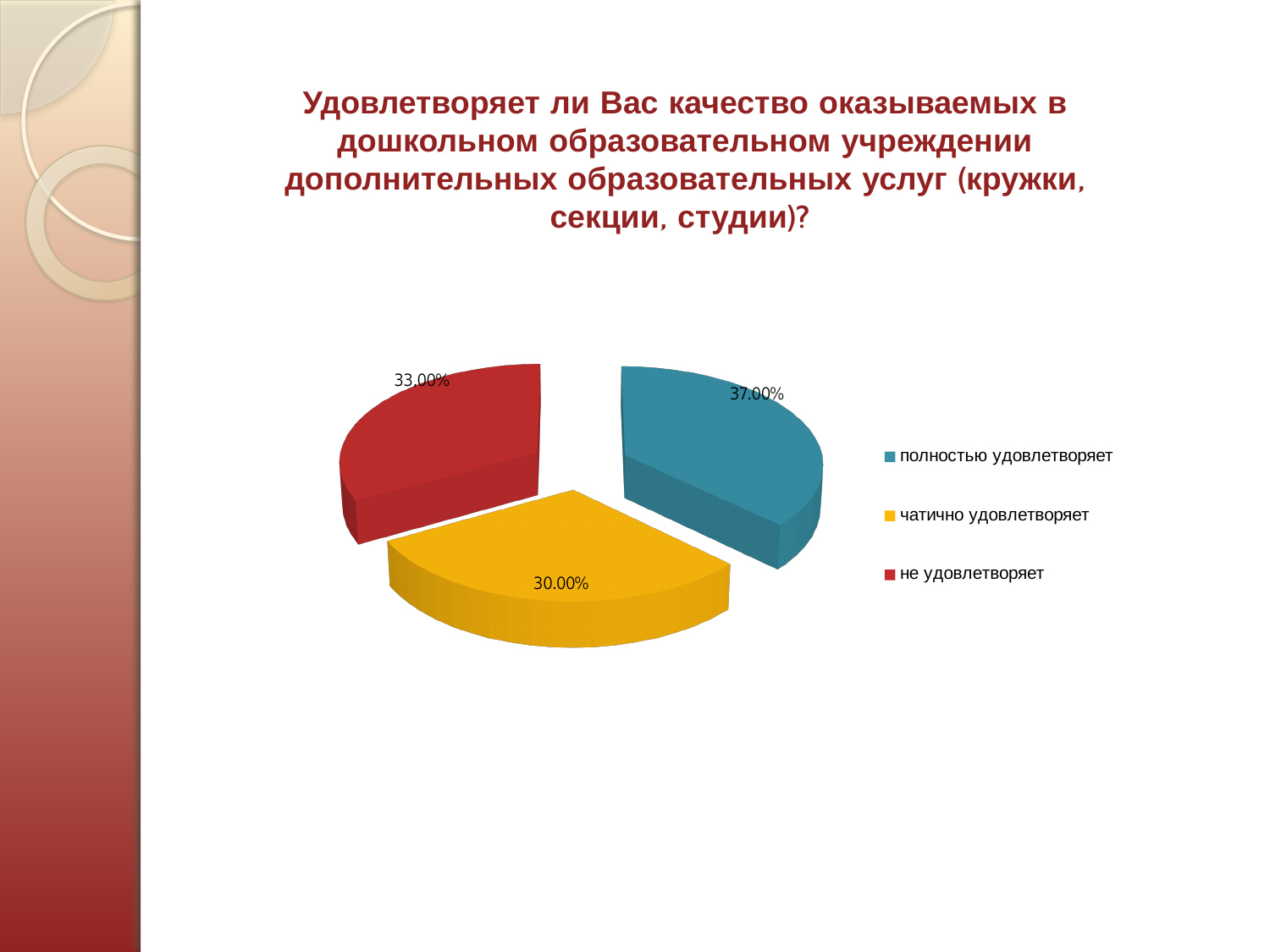

Удовлетворяет ли Вас качество оказываемых в дошкольном образовательном учреждении дополнительных образовательных услуг (кружки, секции, студии)?

[unsupported chart]

[unsupported chart]